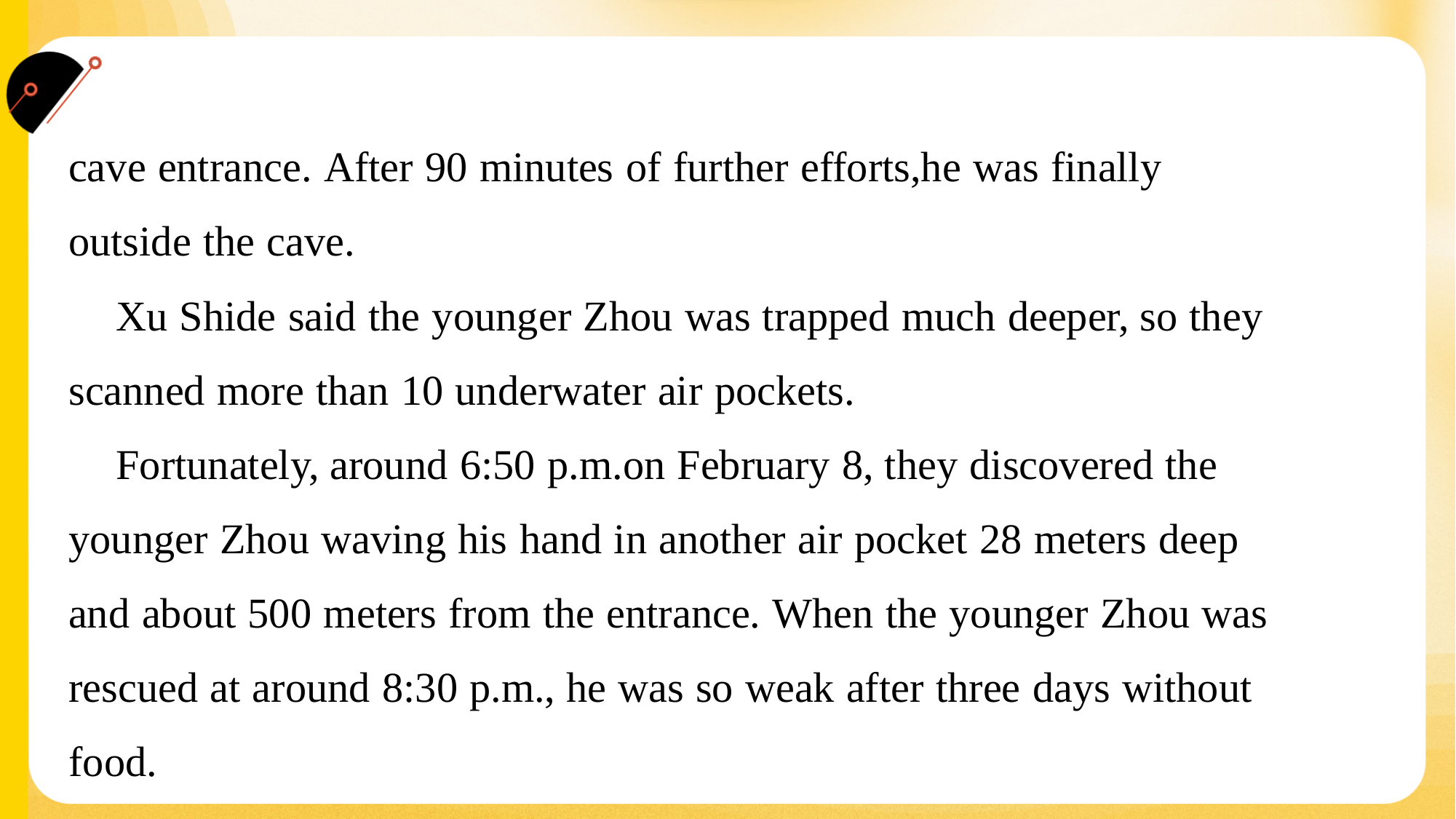

cave entrance. After 90 minutes of further efforts,he was finally
outside the cave.
    Xu Shide said the younger Zhou was trapped much deeper, so they
scanned more than 10 underwater air pockets.
    Fortunately, around 6:50 p.m.on February 8, they discovered the
younger Zhou waving his hand in another air pocket 28 meters deep
and about 500 meters from the entrance. When the younger Zhou was
rescued at around 8:30 p.m., he was so weak after three days without
food.